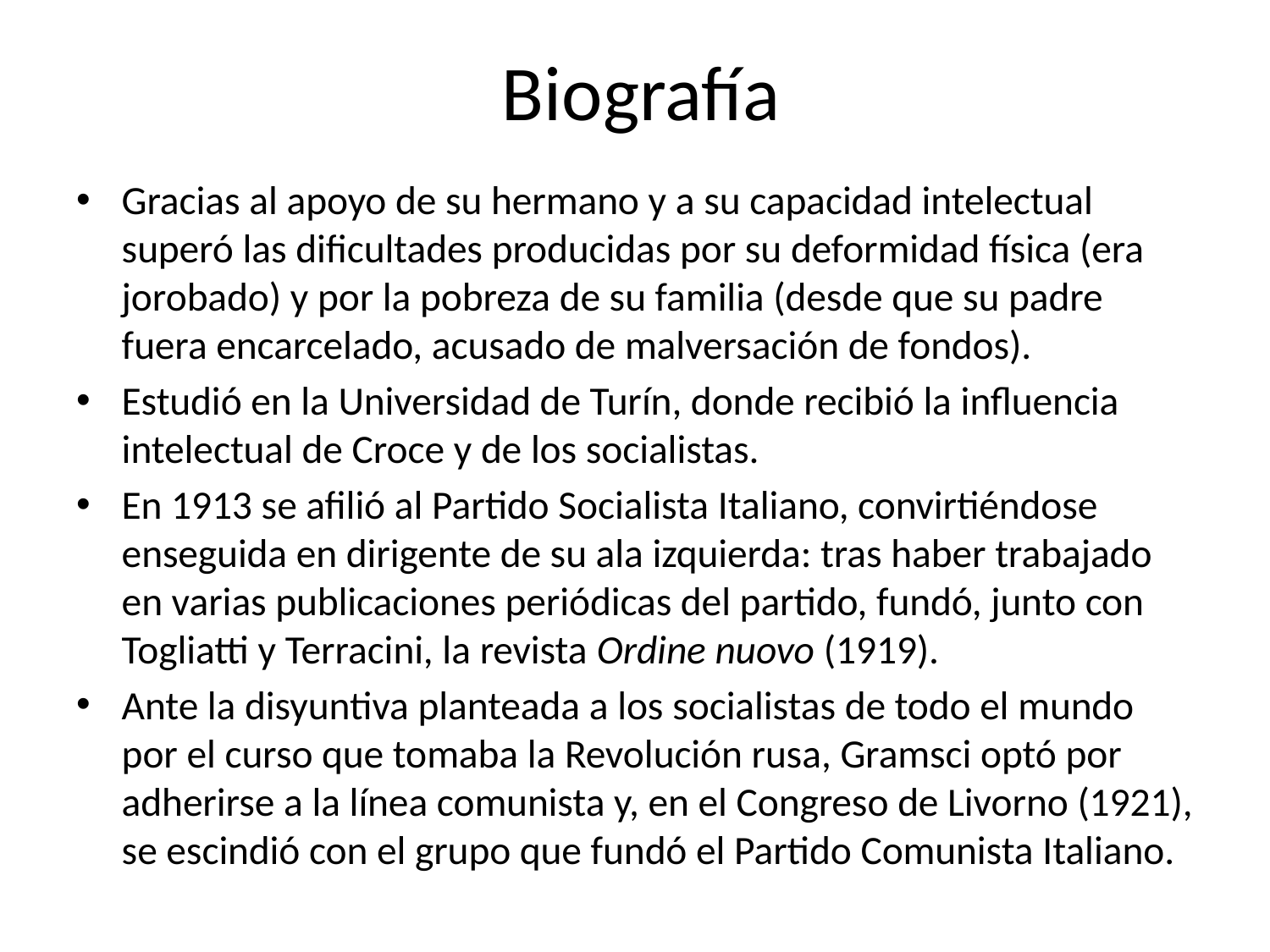

# Biografía
Gracias al apoyo de su hermano y a su capacidad intelectual superó las dificultades producidas por su deformidad física (era jorobado) y por la pobreza de su familia (desde que su padre fuera encarcelado, acusado de malversación de fondos).
Estudió en la Universidad de Turín, donde recibió la influencia intelectual de Croce y de los socialistas.
En 1913 se afilió al Partido Socialista Italiano, convirtiéndose enseguida en dirigente de su ala izquierda: tras haber trabajado en varias publicaciones periódicas del partido, fundó, junto con Togliatti y Terracini, la revista Ordine nuovo (1919).
Ante la disyuntiva planteada a los socialistas de todo el mundo por el curso que tomaba la Revolución rusa, Gramsci optó por adherirse a la línea comunista y, en el Congreso de Livorno (1921), se escindió con el grupo que fundó el Partido Comunista Italiano.